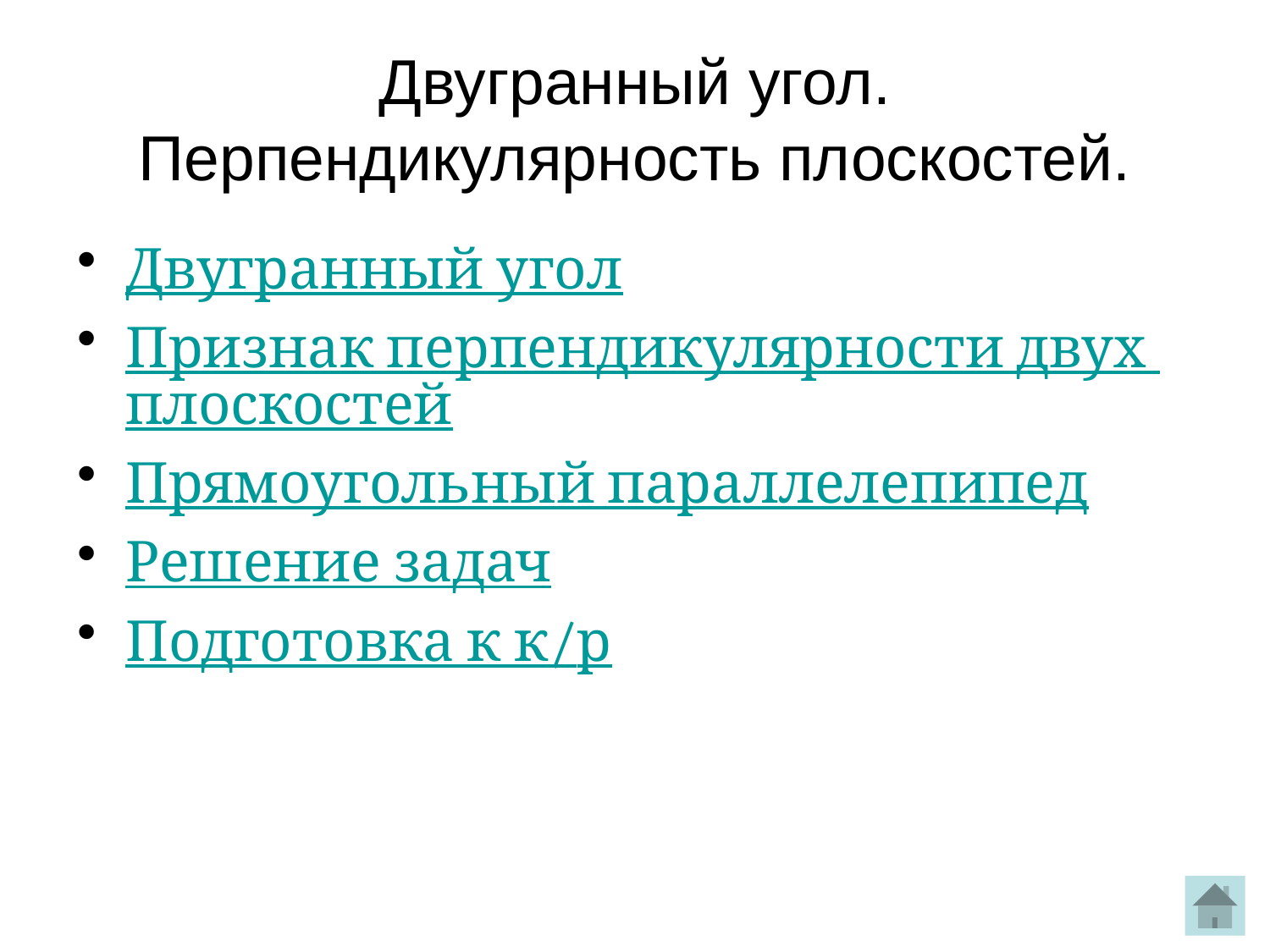

Двугранный угол. Перпендикулярность плоскостей.
Двугранный угол
Признак перпендикулярности двух плоскостей
Прямоугольный параллелепипед
Решение задач
Подготовка к к/р